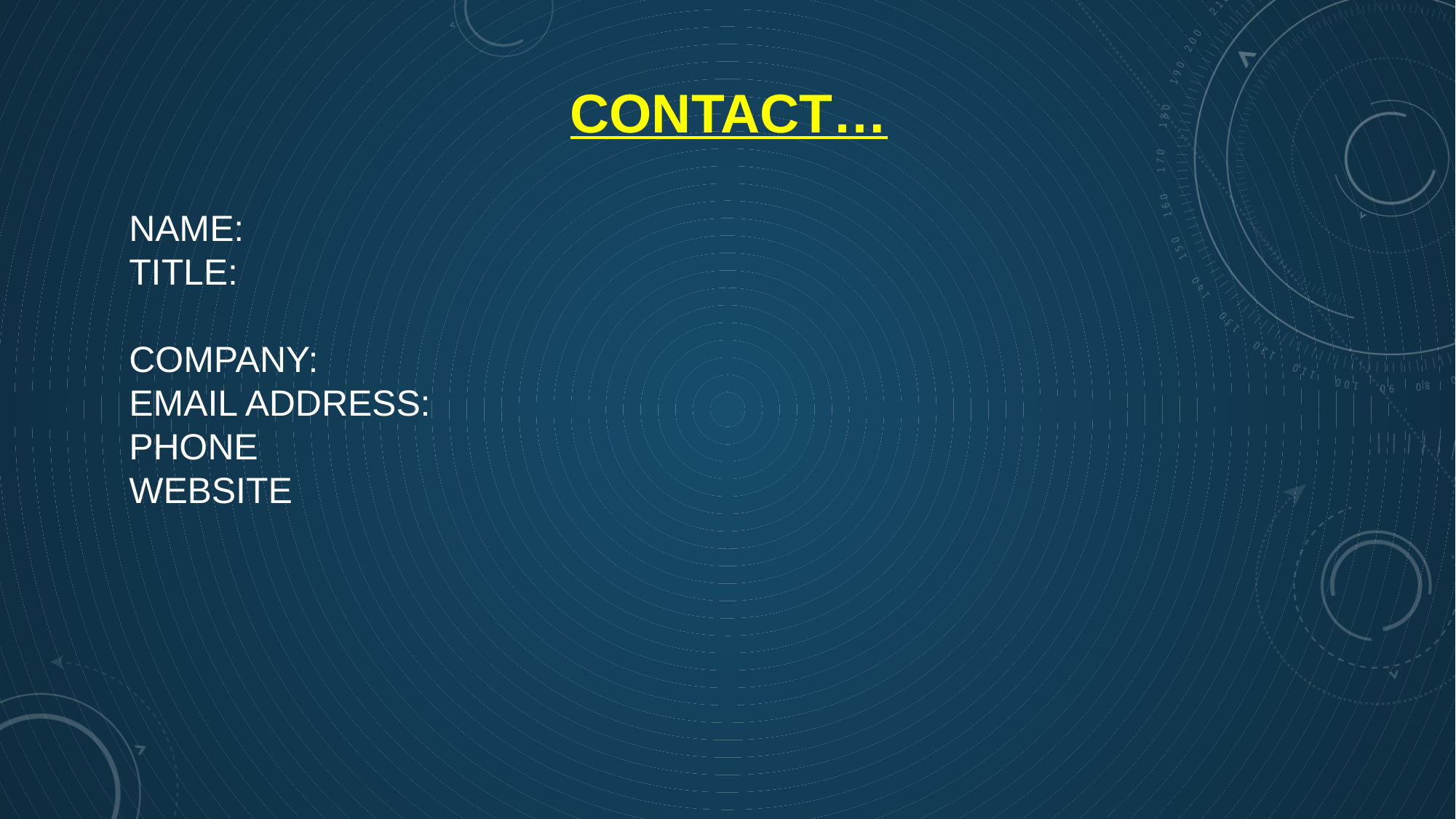

CONTACT…
NAME:
TITLE:

COMPANY:
EMAIL ADDRESS:
PHONE
WEBSITE